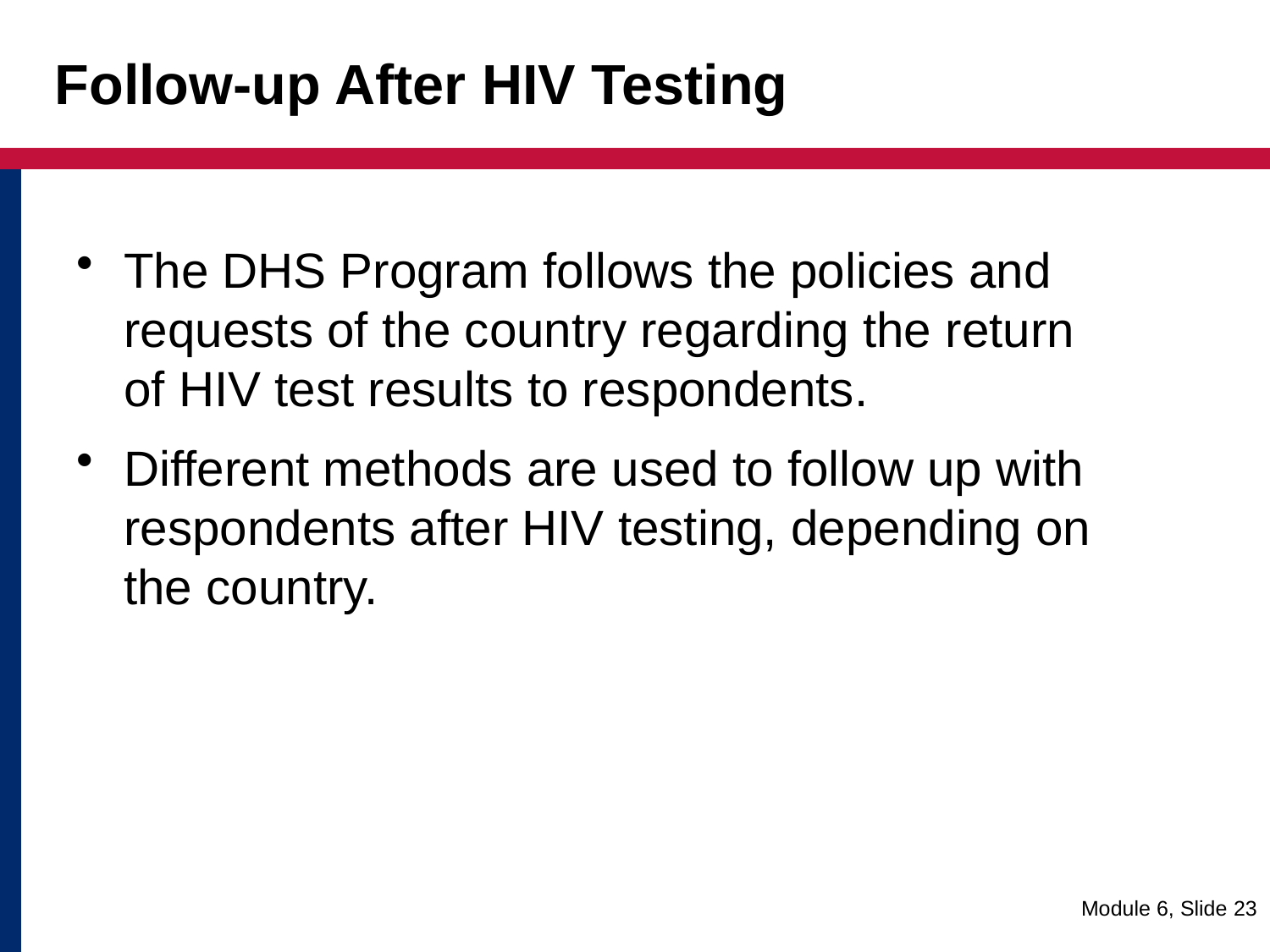

# Follow-up After HIV Testing
The DHS Program follows the policies and requests of the country regarding the return of HIV test results to respondents.
Different methods are used to follow up with respondents after HIV testing, depending on the country.

Module 6, Slide 23